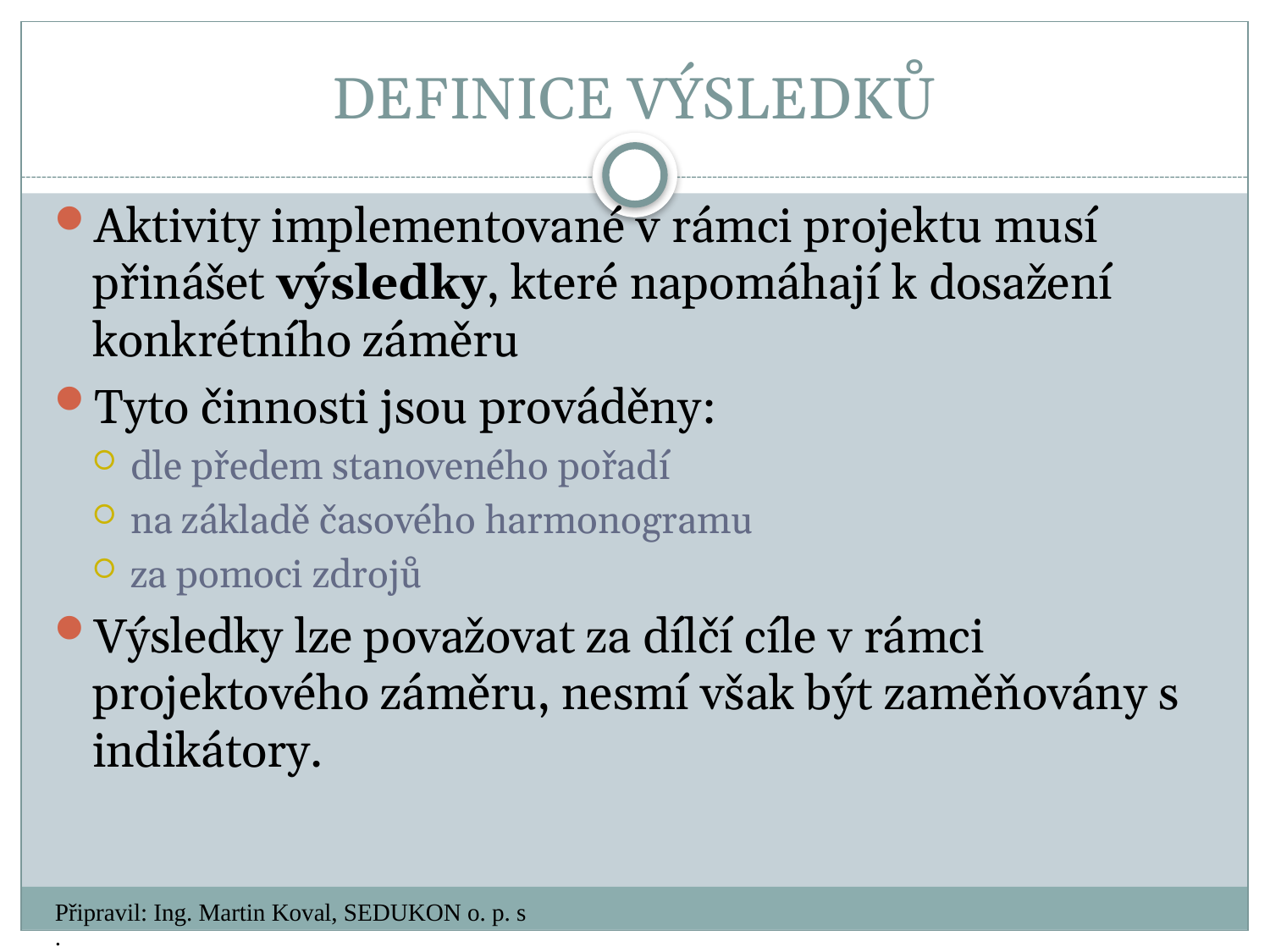

# DEFINICE VÝSLEDKŮ
Aktivity implementované v rámci projektu musí přinášet výsledky, které napomáhají k dosažení konkrétního záměru
Tyto činnosti jsou prováděny:
dle předem stanoveného pořadí
na základě časového harmonogramu
za pomoci zdrojů
Výsledky lze považovat za dílčí cíle v rámci projektového záměru, nesmí však být zaměňovány s indikátory.

Připravil: Ing. Martin Koval, SEDUKON o. p. s.